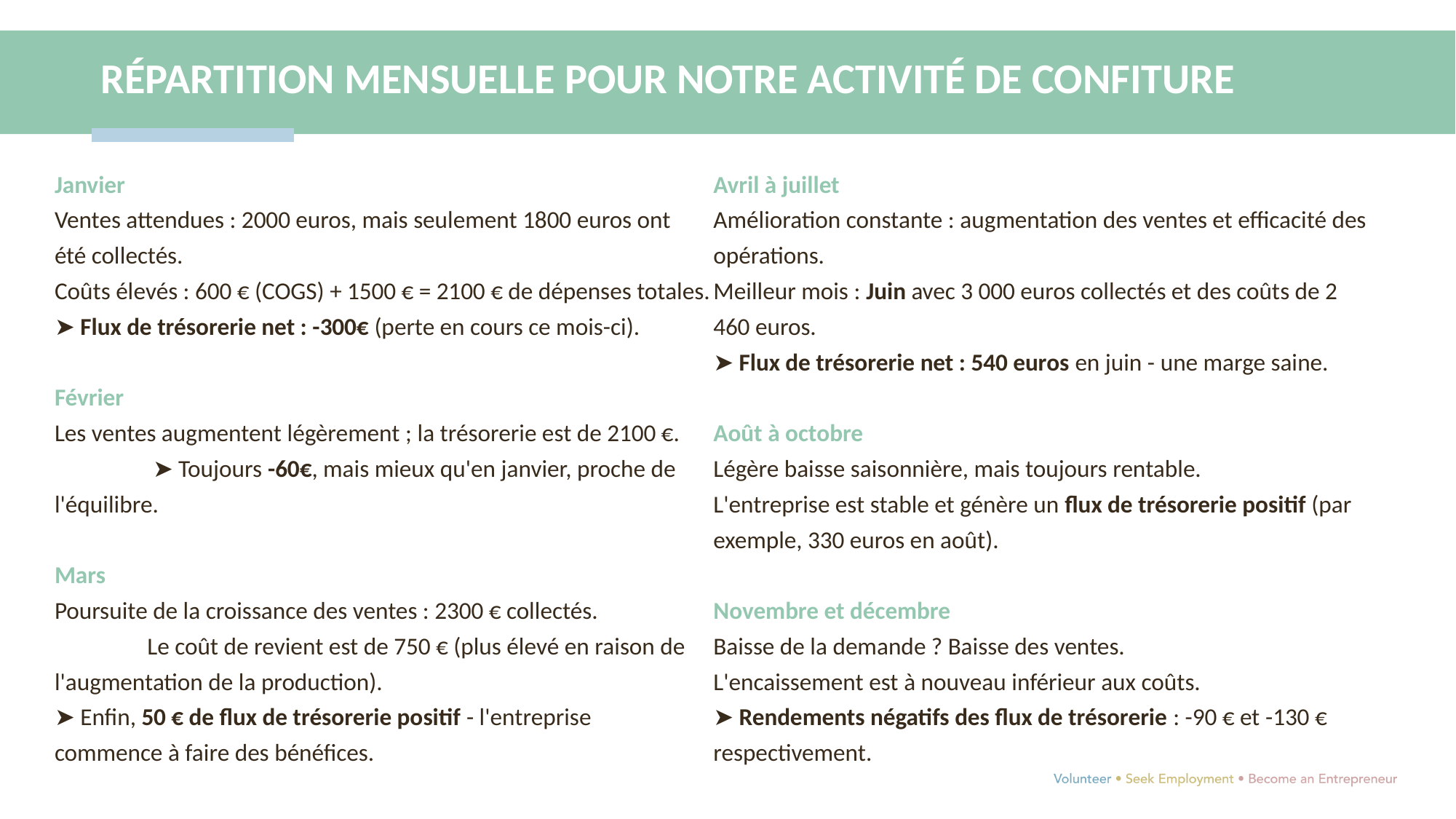

RÉPARTITION MENSUELLE POUR NOTRE ACTIVITÉ DE CONFITURE
Janvier
Ventes attendues : 2000 euros, mais seulement 1800 euros ont
été collectés.
Coûts élevés : 600 € (COGS) + 1500 € = 2100 € de dépenses totales.
➤ Flux de trésorerie net : -300€ (perte en cours ce mois-ci).

Février
Les ventes augmentent légèrement ; la trésorerie est de 2100 €.                        ➤ Toujours -60€, mais mieux qu'en janvier, proche de l'équilibre.

Mars
Poursuite de la croissance des ventes : 2300 € collectés.                                      Le coût de revient est de 750 € (plus élevé en raison de l'augmentation de la production).
➤ Enfin, 50 € de flux de trésorerie positif - l'entreprise
commence à faire des bénéfices.

Avril à juillet
Amélioration constante : augmentation des ventes et efficacité des opérations.
Meilleur mois : Juin avec 3 000 euros collectés et des coûts de 2 460 euros.
➤ Flux de trésorerie net : 540 euros en juin - une marge saine.

Août à octobre
Légère baisse saisonnière, mais toujours rentable.
L'entreprise est stable et génère un flux de trésorerie positif (par exemple, 330 euros en août).

Novembre et décembre
Baisse de la demande ? Baisse des ventes.
L'encaissement est à nouveau inférieur aux coûts.
➤ Rendements négatifs des flux de trésorerie : -90 € et -130 € respectivement.